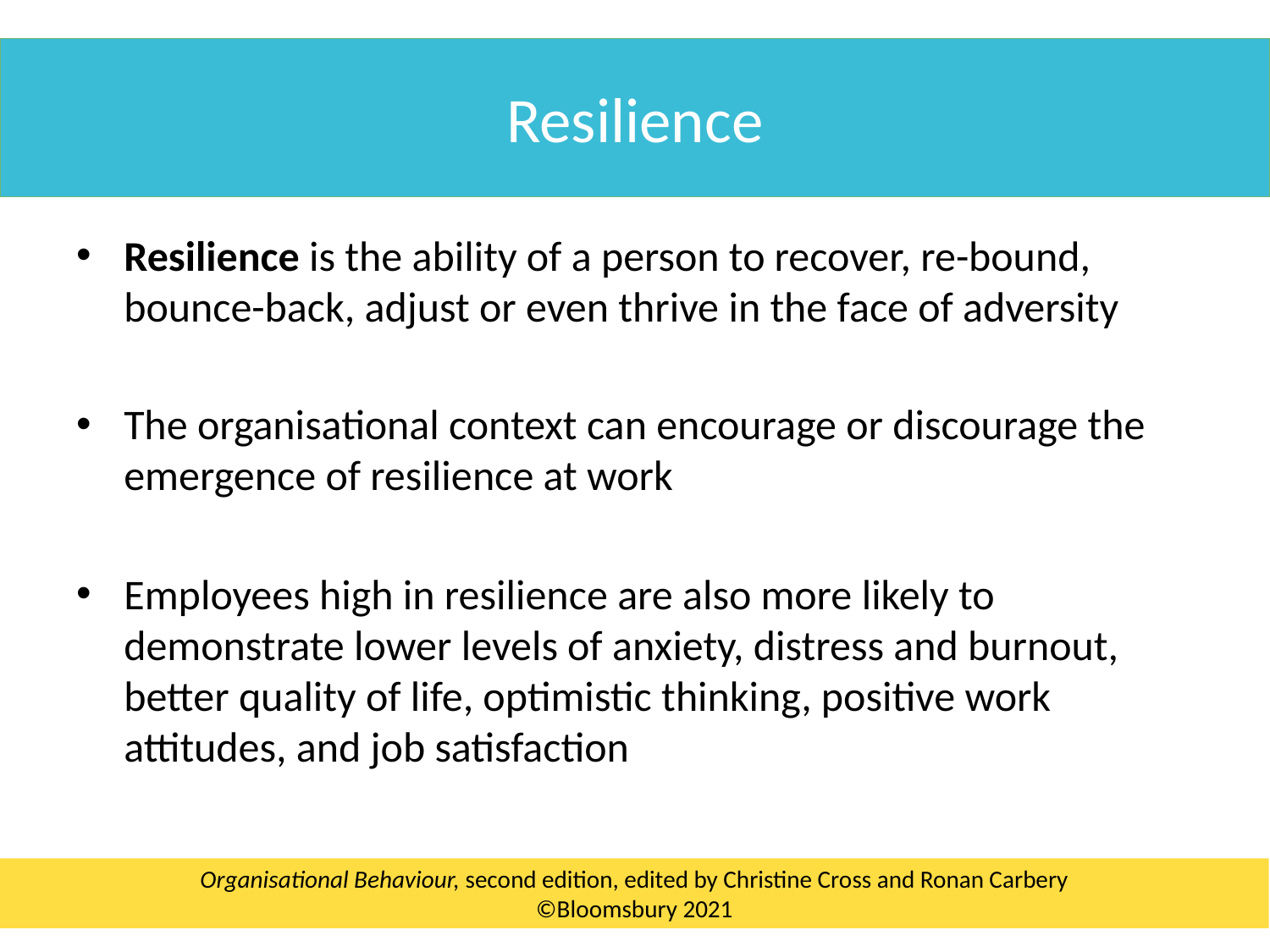

Resilience
Resilience is the ability of a person to recover, re-bound, bounce-back, adjust or even thrive in the face of adversity

The organisational context can encourage or discourage the emergence of resilience at work

Employees high in resilience are also more likely to demonstrate lower levels of anxiety, distress and burnout, better quality of life, optimistic thinking, positive work attitudes, and job satisfaction